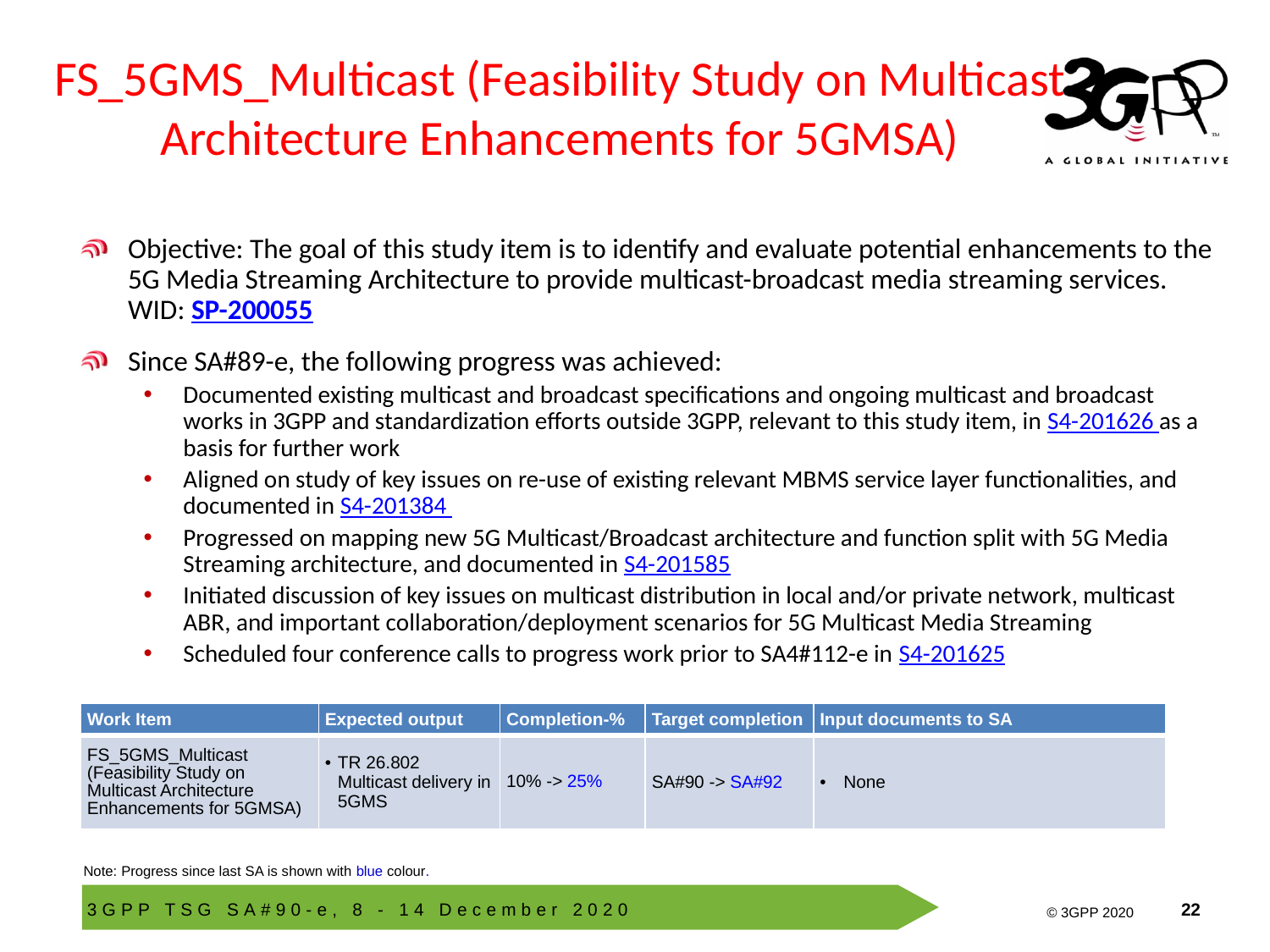

# FS_5GMS_Multicast (Feasibility Study on Multicast Architecture Enhancements for 5GMSA)
Objective: The goal of this study item is to identify and evaluate potential enhancements to the 5G Media Streaming Architecture to provide multicast-broadcast media streaming services. WID: SP-200055
Since SA#89-e, the following progress was achieved:
Documented existing multicast and broadcast specifications and ongoing multicast and broadcast works in 3GPP and standardization efforts outside 3GPP, relevant to this study item, in S4-201626 as a basis for further work
Aligned on study of key issues on re-use of existing relevant MBMS service layer functionalities, and documented in S4-201384
Progressed on mapping new 5G Multicast/Broadcast architecture and function split with 5G Media Streaming architecture, and documented in S4-201585
Initiated discussion of key issues on multicast distribution in local and/or private network, multicast ABR, and important collaboration/deployment scenarios for 5G Multicast Media Streaming
Scheduled four conference calls to progress work prior to SA4#112-e in S4-201625

| Work Item | Expected output | Completion-% | Target completion | Input documents to SA |
| --- | --- | --- | --- | --- |
| FS\_5GMS\_Multicast (Feasibility Study on Multicast Architecture Enhancements for 5GMSA) | TR 26.802 Multicast delivery in 5GMS | 10% -> 25% | SA#90 -> SA#92 | None |
Note: Progress since last SA is shown with blue colour.